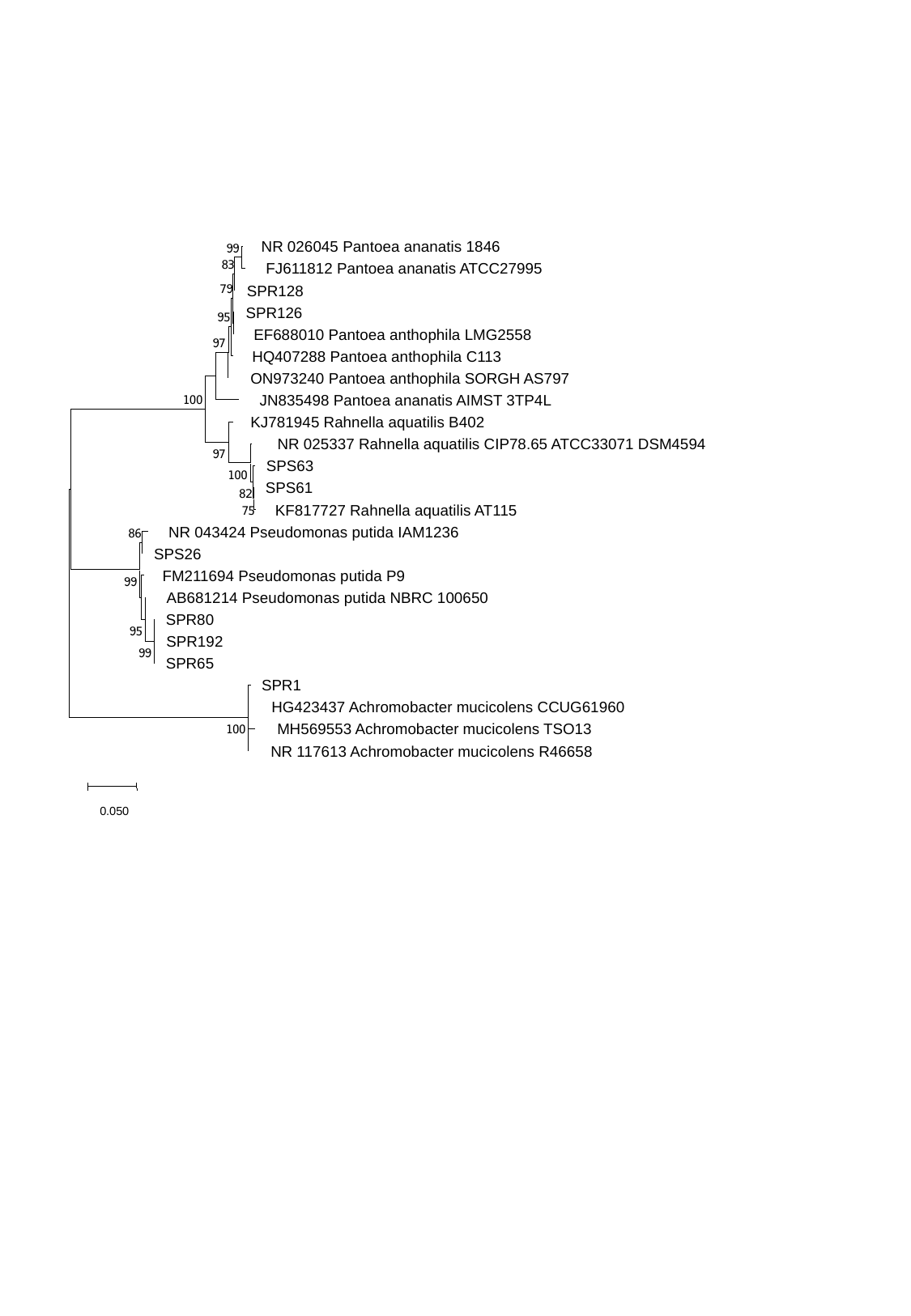

NR 026045 Pantoea ananatis 1846
99

83

 FJ611812 Pantoea ananatis ATCC27995

 SPR128
79

 SPR126
95

 EF688010 Pantoea anthophila LMG2558

97
 HQ407288 Pantoea anthophila C113

 ON973240 Pantoea anthophila SORGH AS797

 JN835498 Pantoea ananatis AIMST 3TP4L
100

 KJ781945 Rahnella aquatilis B402

 NR 025337 Rahnella aquatilis CIP78.65 ATCC33071 DSM4594

97
 SPS63

100
 SPS61

82

 KF817727 Rahnella aquatilis AT115
75
 NR 043424 Pseudomonas putida IAM1236
86

 SPS26
 FM211694 Pseudomonas putida P9

99

 AB681214 Pseudomonas putida NBRC 100650

 SPR80

95
 SPR192

99

 SPR65
 SPR1

 HG423437 Achromobacter mucicolens CCUG61960

 MH569553 Achromobacter mucicolens TSO13
100

 NR 117613 Achromobacter mucicolens R46658

0.050